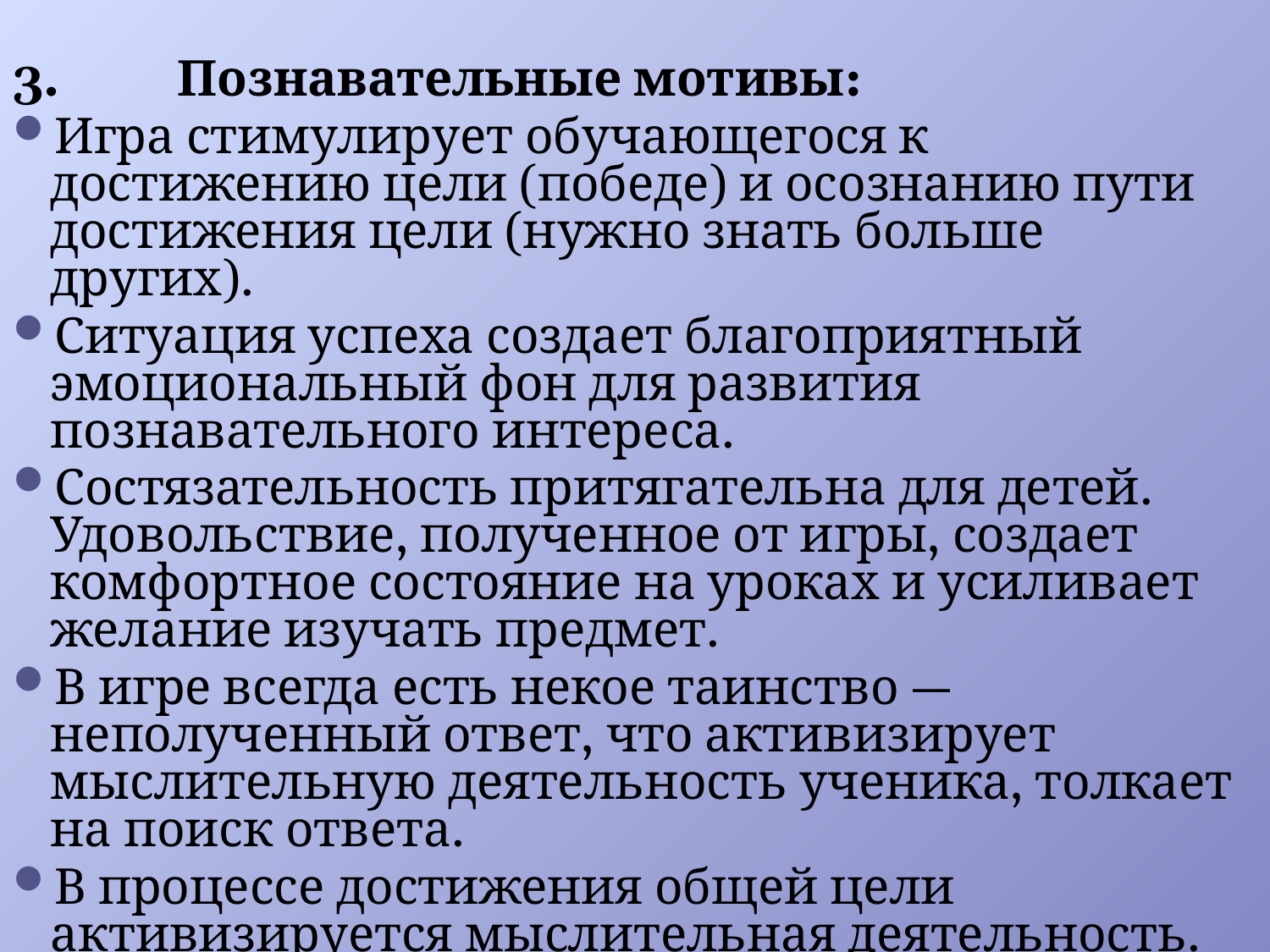

3.	Познавательные мотивы:
Игра стимулирует обучающегося к достижению цели (победе) и осознанию пути достижения цели (нужно знать больше других).
Ситуация успеха создает благоприятный эмоциональный фон для развития познавательного интереса.
Состязательность притягательна для детей. Удовольствие, полученное от игры, создает комфортное состояние на уроках и усиливает желание изучать предмет.
В игре всегда есть некое таинство — неполученный ответ, что активизирует мыслительную деятельность ученика, толкает на поиск ответа.
В процессе достижения общей цели активизируется мыслительная деятельность.